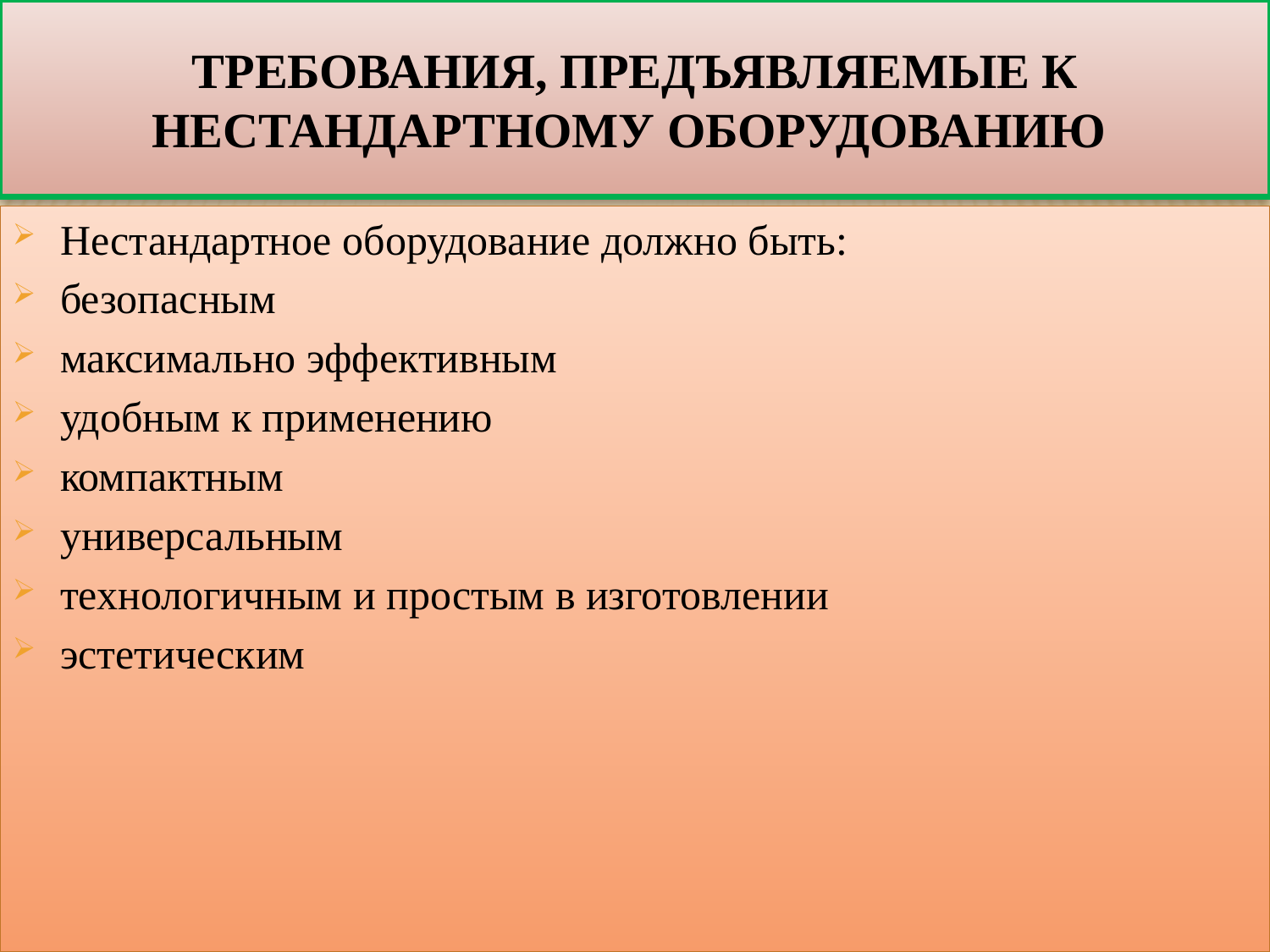

# Требования, предъявляемые к нестандартному оборудованию
Нестандартное оборудование должно быть:
безопасным
максимально эффективным
удобным к применению
компактным
универсальным
технологичным и простым в изготовлении
эстетическим